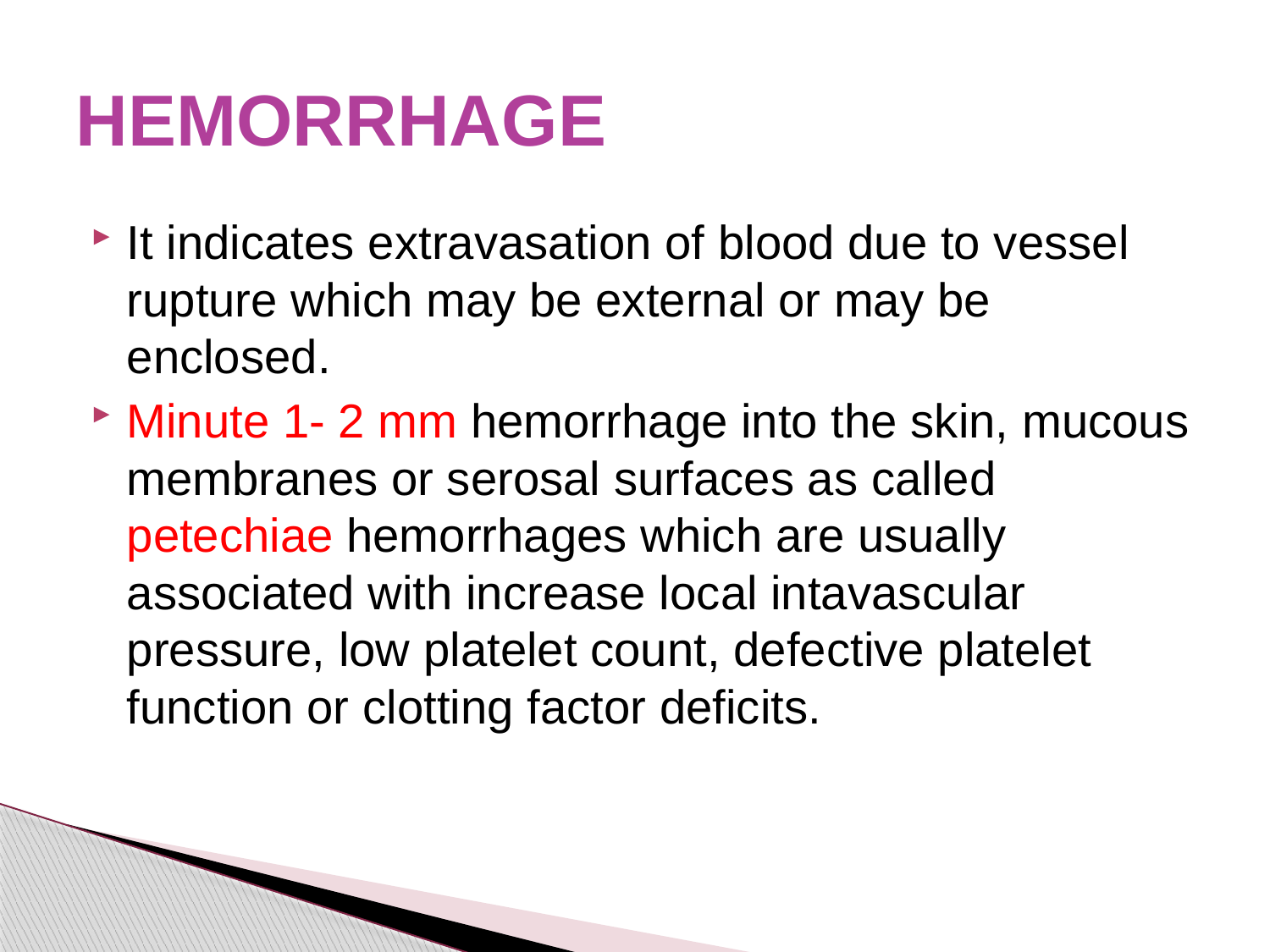

# HEMORRHAGE
It indicates extravasation of blood due to vessel rupture which may be external or may be enclosed.
Minute 1- 2 mm hemorrhage into the skin, mucous membranes or serosal surfaces as called petechiae hemorrhages which are usually associated with increase local intavascular pressure, low platelet count, defective platelet function or clotting factor deficits.